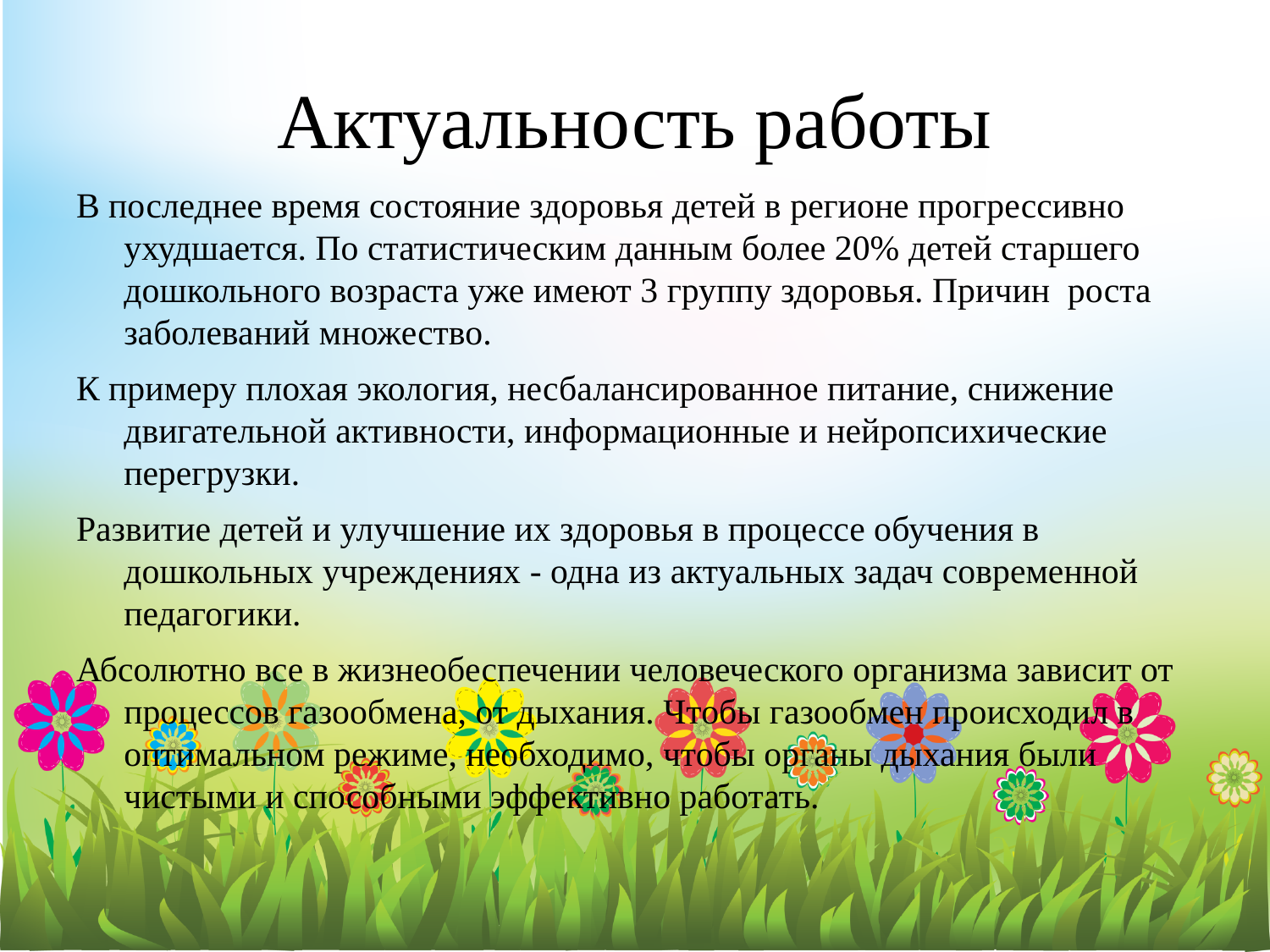

# Актуальность работы
В последнее время состояние здоровья детей в регионе прогрессивно ухудшается. По статистическим данным более 20% детей старшего дошкольного возраста уже имеют 3 группу здоровья. Причин  роста заболеваний множество.
К примеру плохая экология, несбалансированное питание, снижение двигательной активности, информационные и нейропсихические перегрузки.
Развитие детей и улучшение их здоровья в процессе обучения в дошкольных учреждениях - одна из актуальных задач современной педагогики.
Абсолютно все в жизнеобеспечении человеческого организма зависит от процессов газообмена, от дыхания. Чтобы газообмен происходил в оптимальном режиме, необходимо, чтобы органы дыхания были чистыми и способными эффективно работать.